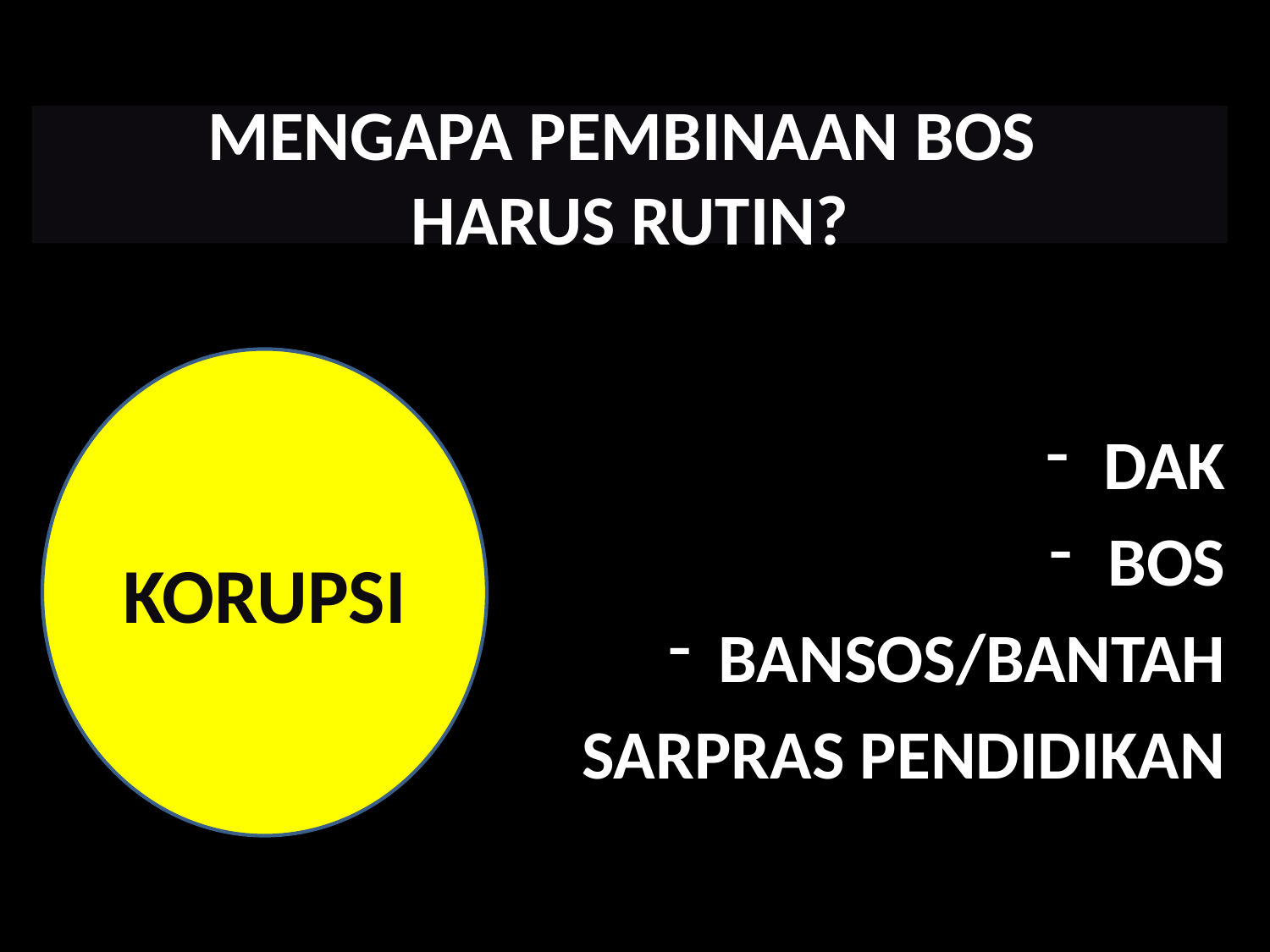

MENGAPA PEMBINAAN BOS
HARUS RUTIN?

 DAK
 BOS
 BANSOS/BANTAH
SARPRAS PENDIDIKAN

KORUPSI